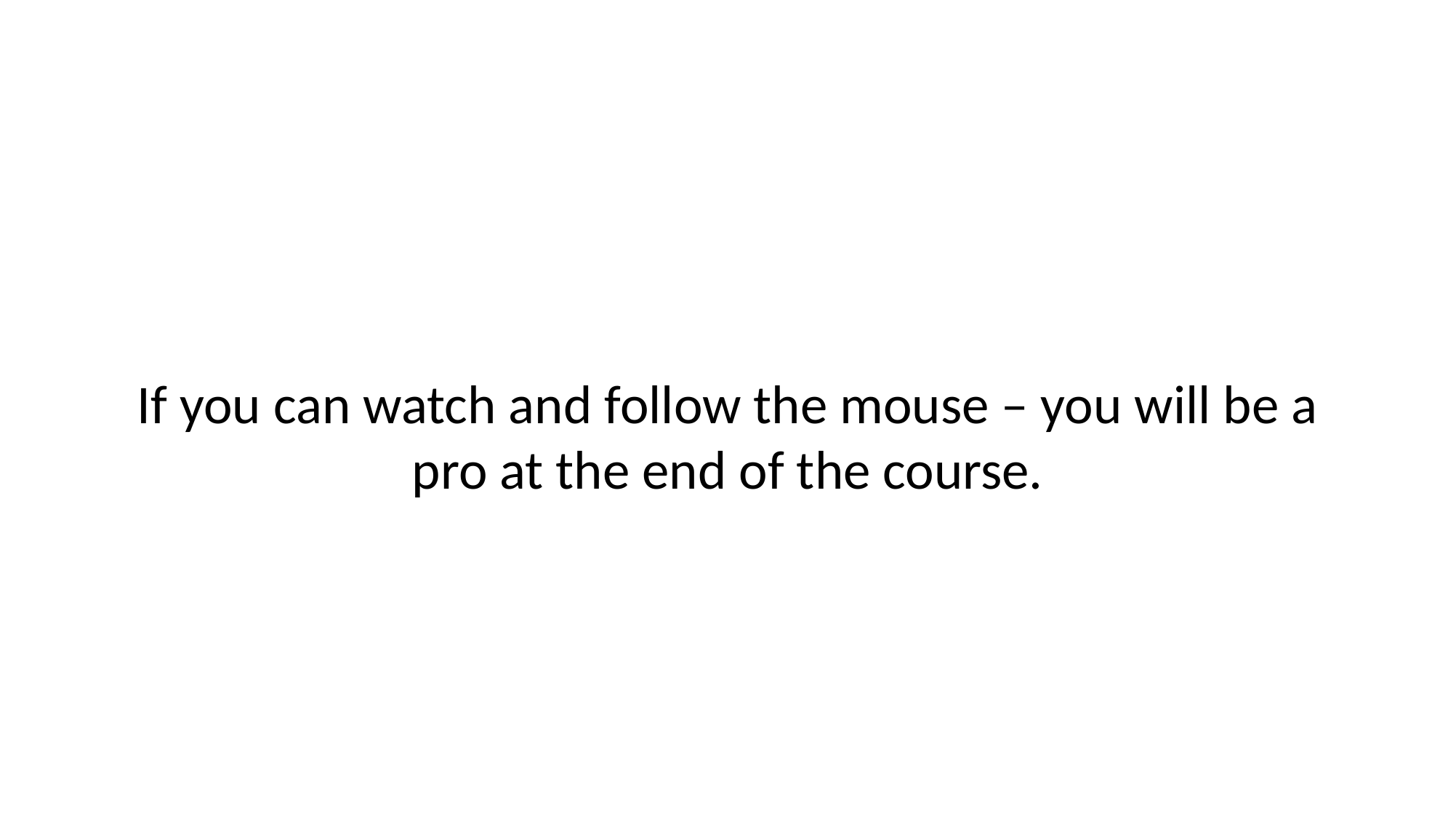

# If you can watch and follow the mouse – you will be a pro at the end of the course.